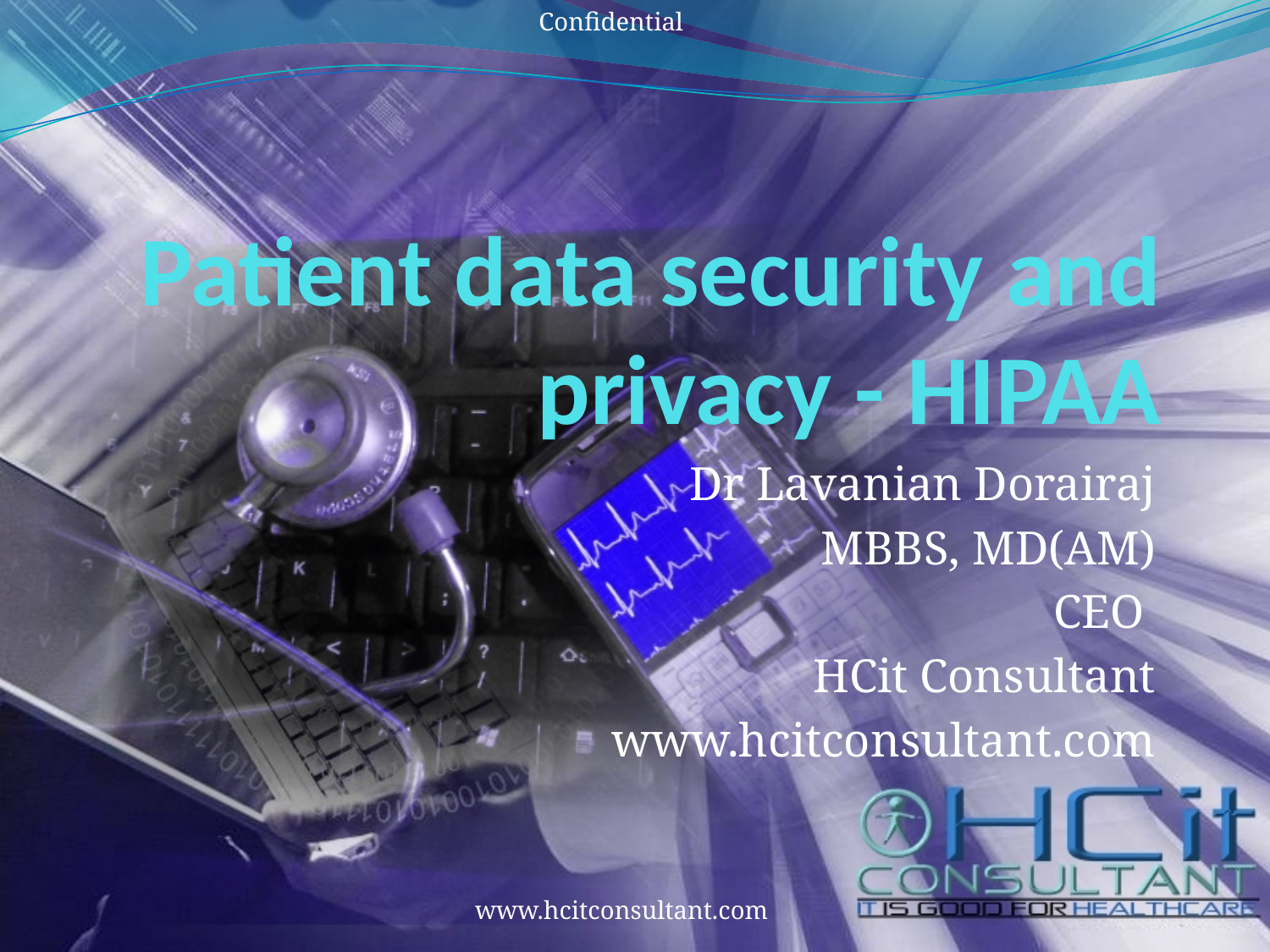

# Patient data security and privacy - HIPAA
Dr Lavanian Dorairaj
MBBS, MD(AM)
CEO
HCit Consultant
www.hcitconsultant.com